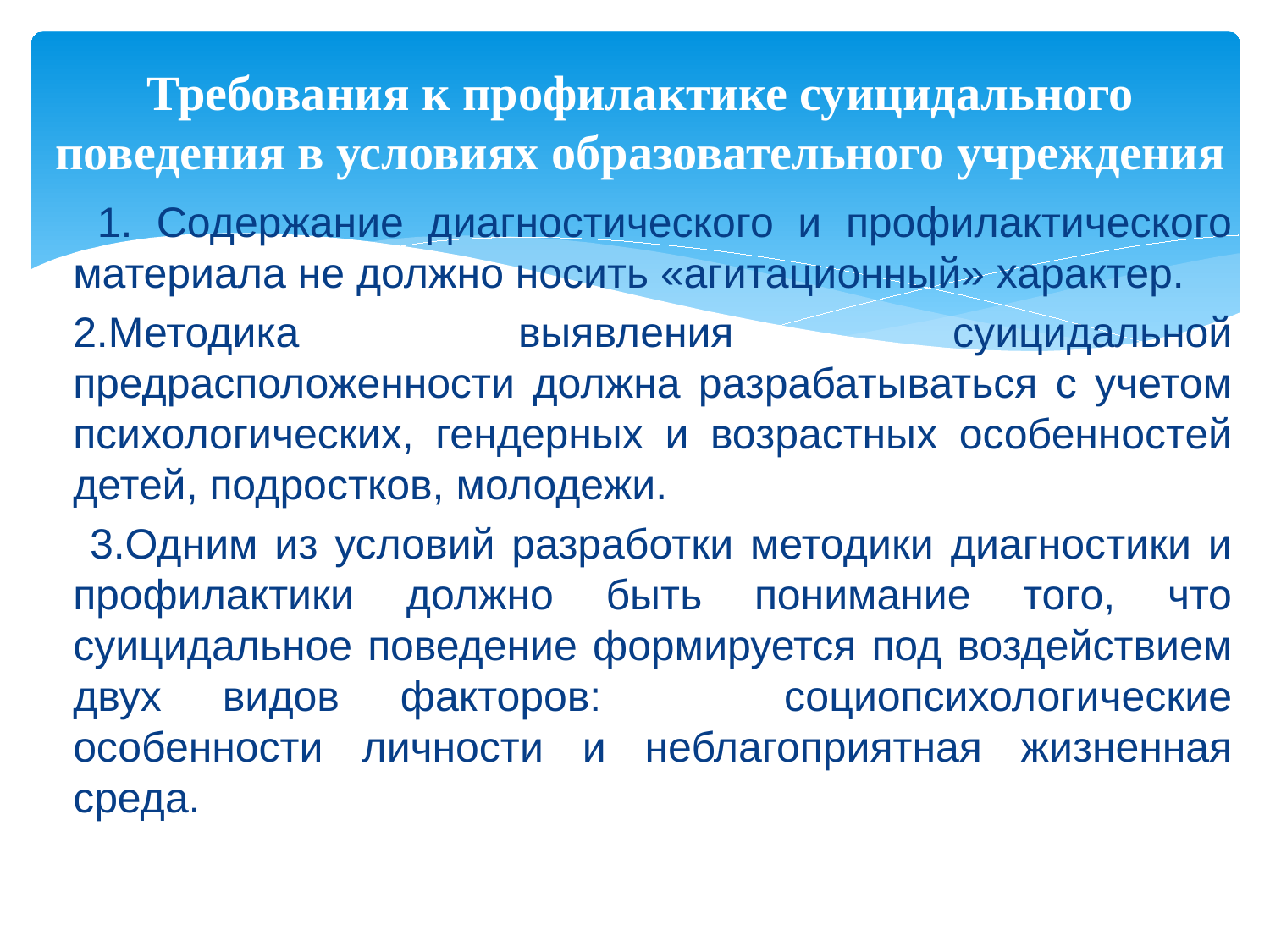

# Требования к профилактике суицидального поведения в условиях образовательного учреждения
 1. Содержание диагностического и профилактического материала не должно носить «агитационный» характер.
2.Методика выявления суицидальной предрасположенности должна разрабатываться с учетом психологических, гендерных и возрастных особенностей детей, подростков, молодежи.
 3.Одним из условий разработки методики диагностики и профилактики должно быть понимание того, что суицидальное поведение формируется под воздействием двух видов факторов:   социопсихологические особенности личности и неблагоприятная жизненная среда.